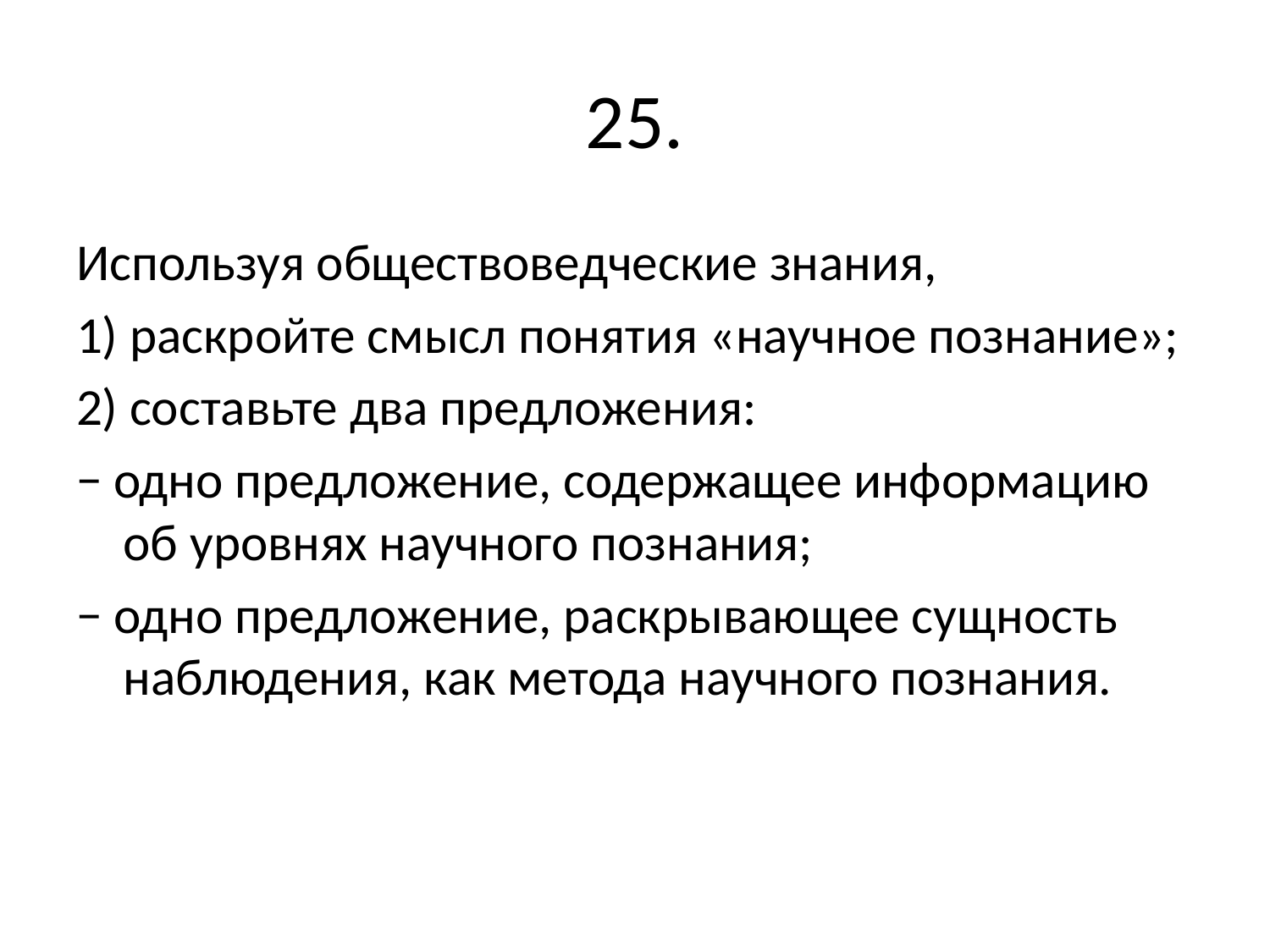

# 25.
Используя обществоведческие знания,
1) раскройте смысл понятия «научное познание»;
2) составьте два предложения:
− одно предложение, содержащее информацию об уровнях научного познания;
− одно предложение, раскрывающее сущность наблюдения, как метода научного познания.